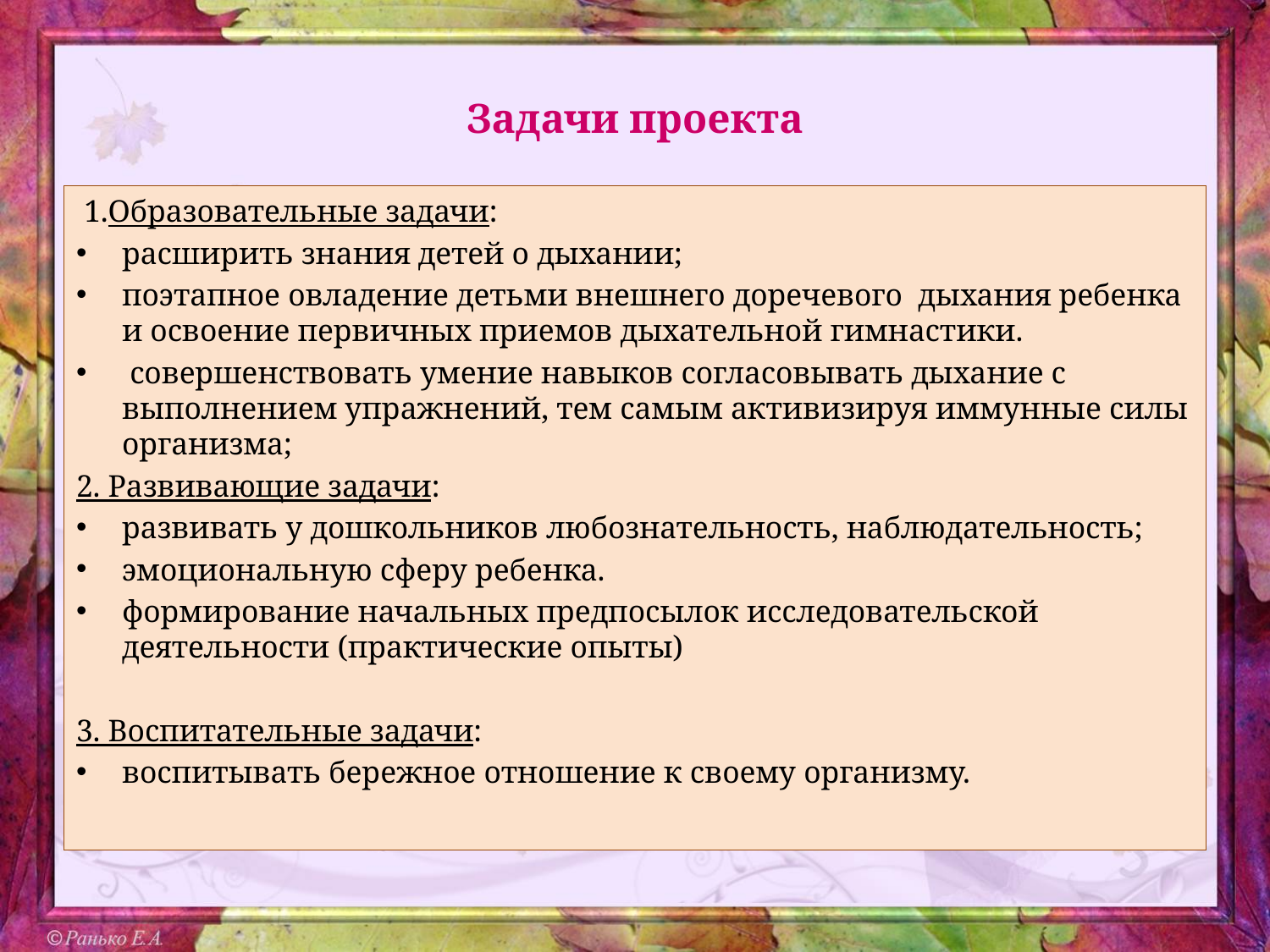

# Задачи проекта
 1.Образовательные задачи:
расширить знания детей о дыхании;
поэтапное овладение детьми внешнего доречевого  дыхания ребенка и освоение первичных приемов дыхательной гимнастики.
 совершенствовать умение навыков согласовывать дыхание с выполнением упражнений, тем самым активизируя иммунные силы организма;
2. Развивающие задачи:
развивать у дошкольников любознательность, наблюдательность;
эмоциональную сферу ребенка.
формирование начальных предпосылок исследовательской деятельности (практические опыты)

3. Воспитательные задачи:
воспитывать бережное отношение к своему организму.